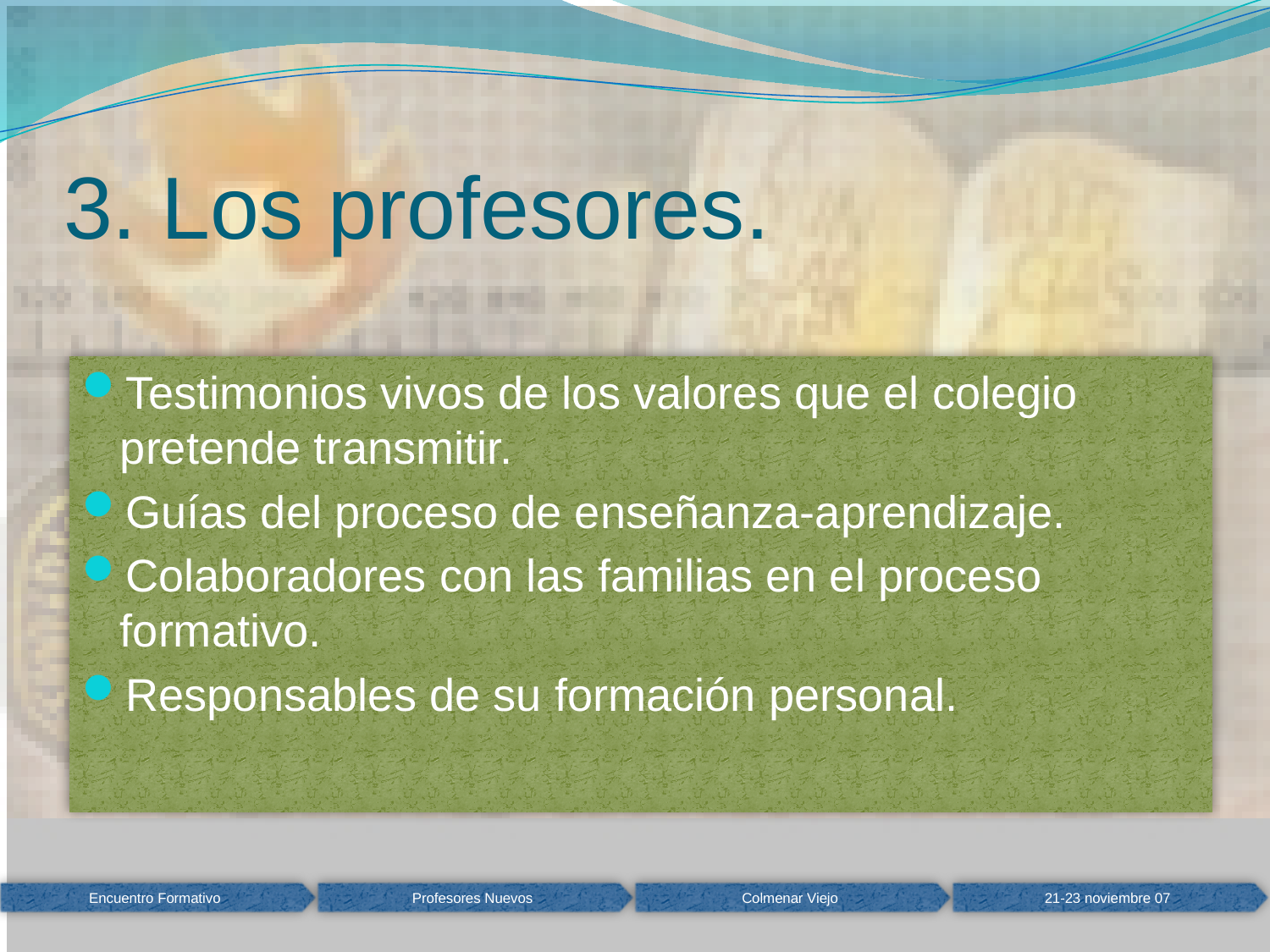

# 3. Los profesores.
Testimonios vivos de los valores que el colegio pretende transmitir.
Guías del proceso de enseñanza-aprendizaje.
Colaboradores con las familias en el proceso formativo.
Responsables de su formación personal.
21-23 noviembre 07
Encuentro Formativo
Profesores Nuevos
Colmenar Viejo